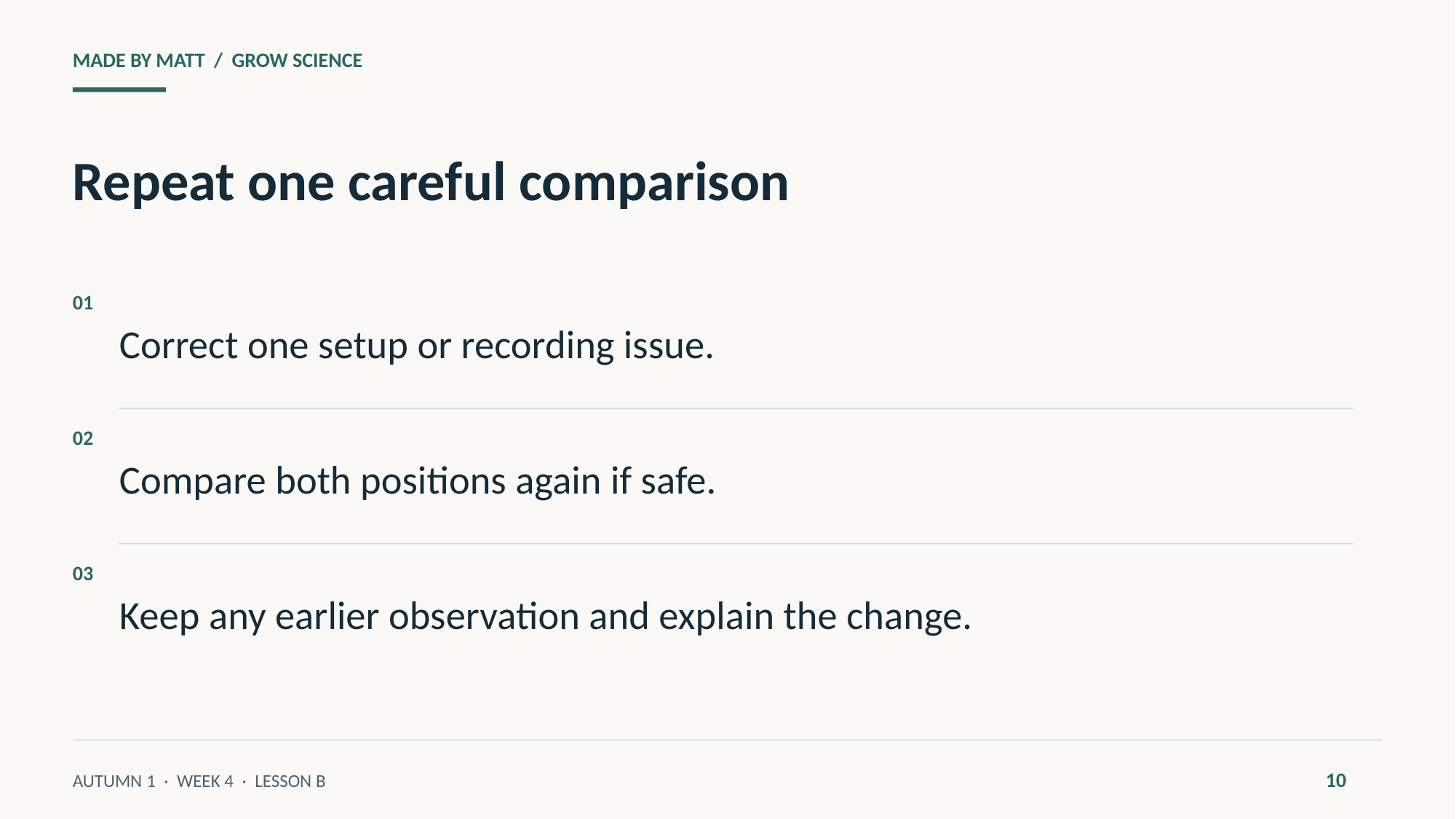

MADE BY MATT  /  GROW SCIENCE

Repeat one careful comparison
Correct one setup or recording issue.
01

Compare both positions again if safe.
02

Keep any earlier observation and explain the change.
03

10
AUTUMN 1  ·  WEEK 4  ·  LESSON B